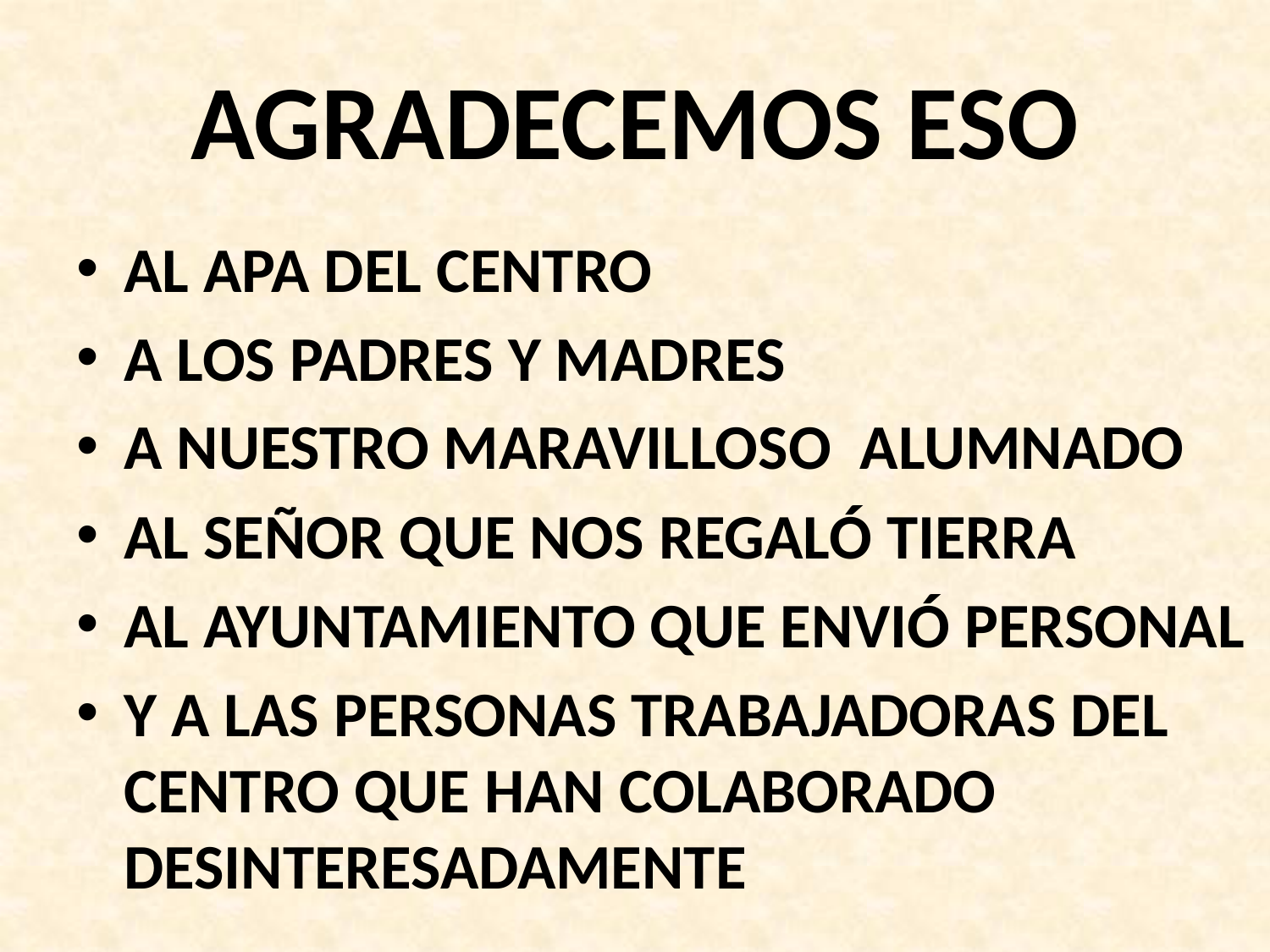

# AGRADECEMOS ESO
AL APA DEL CENTRO
A LOS PADRES Y MADRES
A NUESTRO MARAVILLOSO  ALUMNADO
AL SEÑOR QUE NOS REGALÓ TIERRA
AL AYUNTAMIENTO QUE ENVIÓ PERSONAL
Y A LAS PERSONAS TRABAJADORAS DEL CENTRO QUE HAN COLABORADO DESINTERESADAMENTE